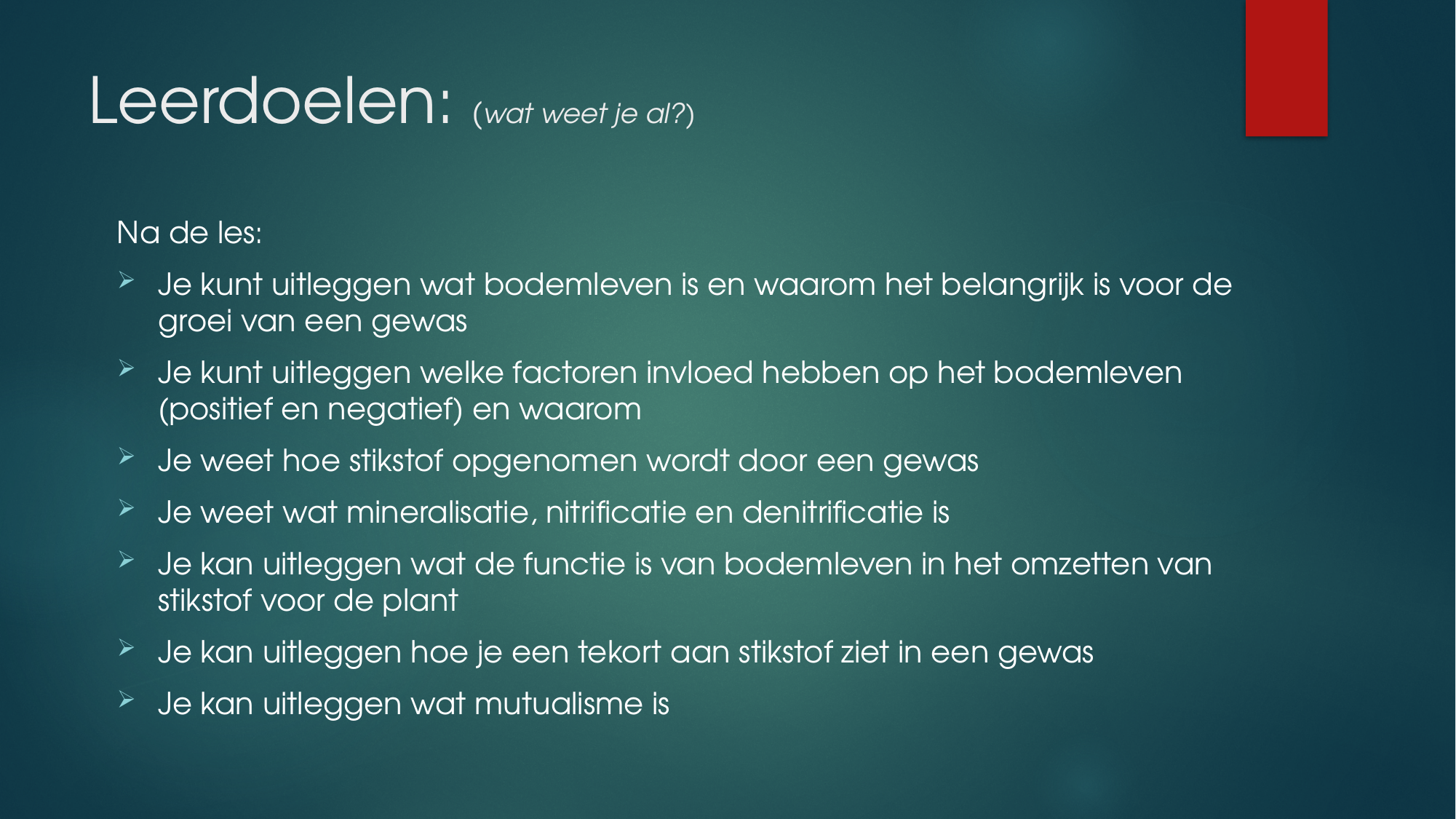

# Leerdoelen: (wat weet je al?)
Na de les:
Je kunt uitleggen wat bodemleven is en waarom het belangrijk is voor de groei van een gewas
Je kunt uitleggen welke factoren invloed hebben op het bodemleven (positief en negatief) en waarom
Je weet hoe stikstof opgenomen wordt door een gewas
Je weet wat mineralisatie, nitrificatie en denitrificatie is
Je kan uitleggen wat de functie is van bodemleven in het omzetten van stikstof voor de plant
Je kan uitleggen hoe je een tekort aan stikstof ziet in een gewas
Je kan uitleggen wat mutualisme is